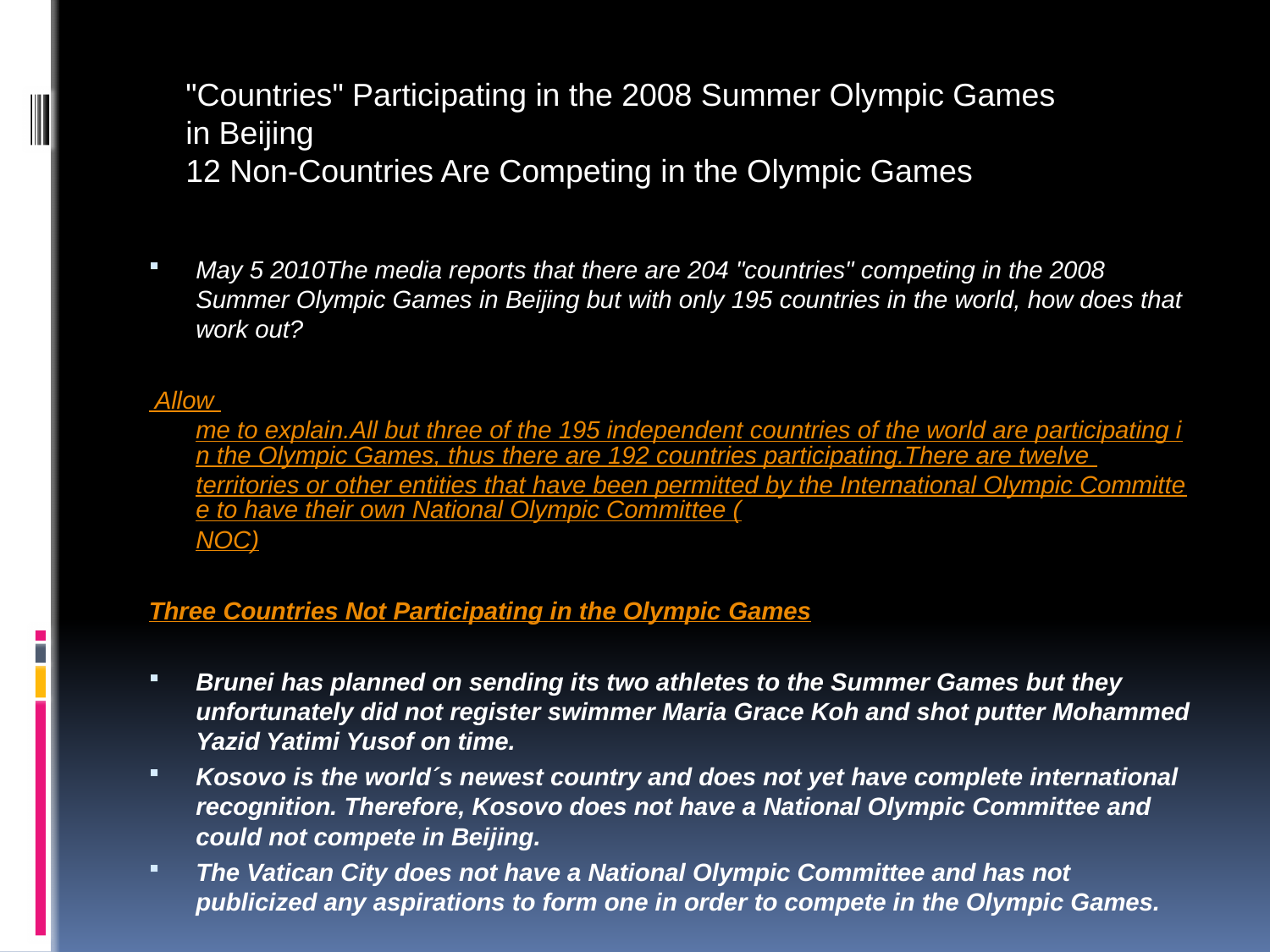

"Countries" Participating in the 2008 Summer Olympic Games in Beijing
12 Non-Countries Are Competing in the Olympic Games
#
May 5 2010The media reports that there are 204 "countries" competing in the 2008 Summer Olympic Games in Beijing but with only 195 countries in the world, how does that work out?

 Allow me to explain.All but three of the 195 independent countries of the world are participating in the Olympic Games, thus there are 192 countries participating.There are twelve territories or other entities that have been permitted by the International Olympic Committee to have their own National Olympic Committee (NOC)

Three Countries Not Participating in the Olympic Games

Brunei has planned on sending its two athletes to the Summer Games but they unfortunately did not register swimmer Maria Grace Koh and shot putter Mohammed Yazid Yatimi Yusof on time.
Kosovo is the world´s newest country and does not yet have complete international recognition. Therefore, Kosovo does not have a National Olympic Committee and could not compete in Beijing.
The Vatican City does not have a National Olympic Committee and has not publicized any aspirations to form one in order to compete in the Olympic Games.